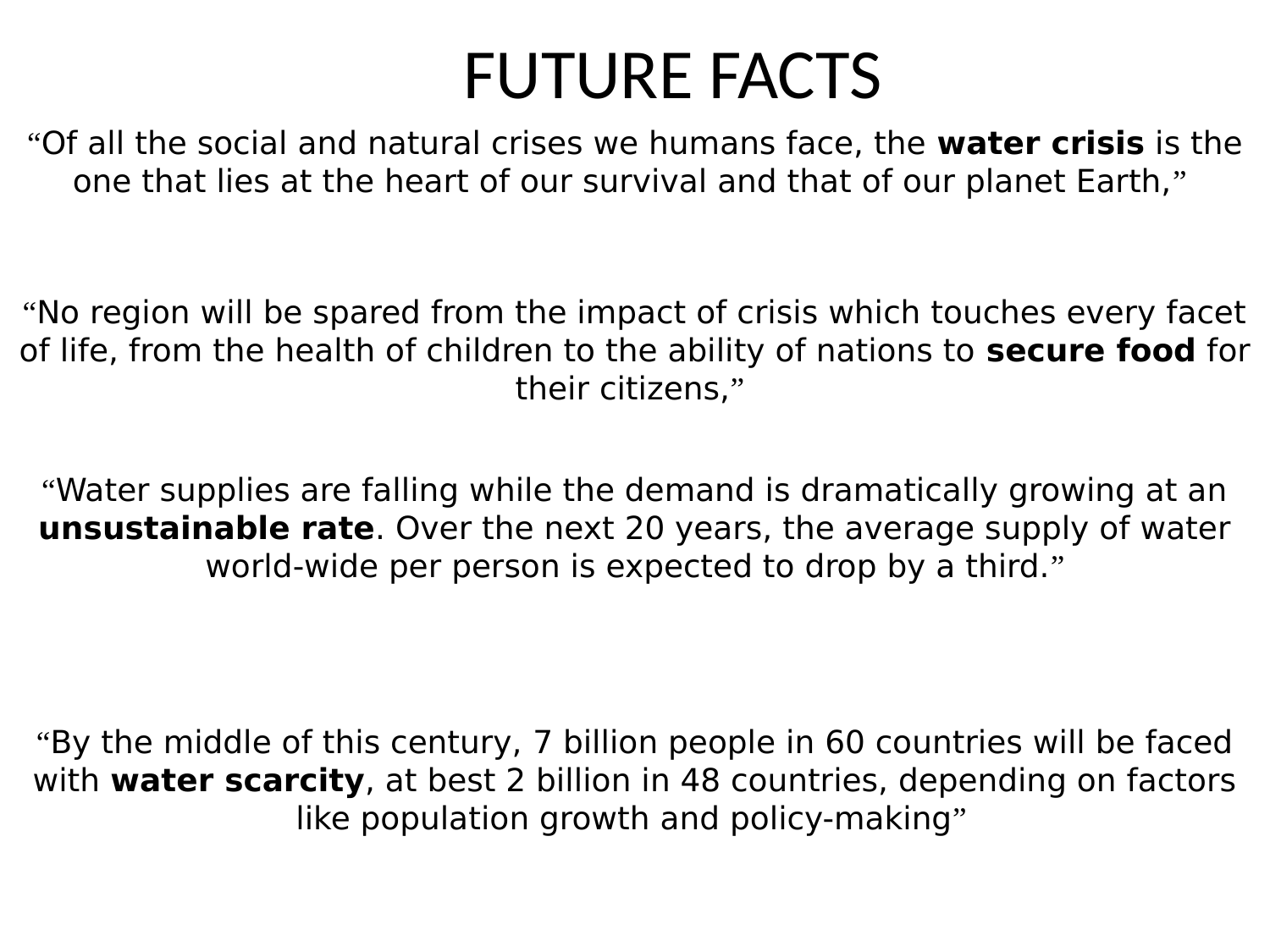

FUTURE FACTS
“Of all the social and natural crises we humans face, the water crisis is the one that lies at the heart of our survival and that of our planet Earth,”
“No region will be spared from the impact of crisis which touches every facet of life, from the health of children to the ability of nations to secure food for their citizens,”
“Water supplies are falling while the demand is dramatically growing at an unsustainable rate. Over the next 20 years, the average supply of water world-wide per person is expected to drop by a third.”

“By the middle of this century, 7 billion people in 60 countries will be faced with water scarcity, at best 2 billion in 48 countries, depending on factors like population growth and policy-making”